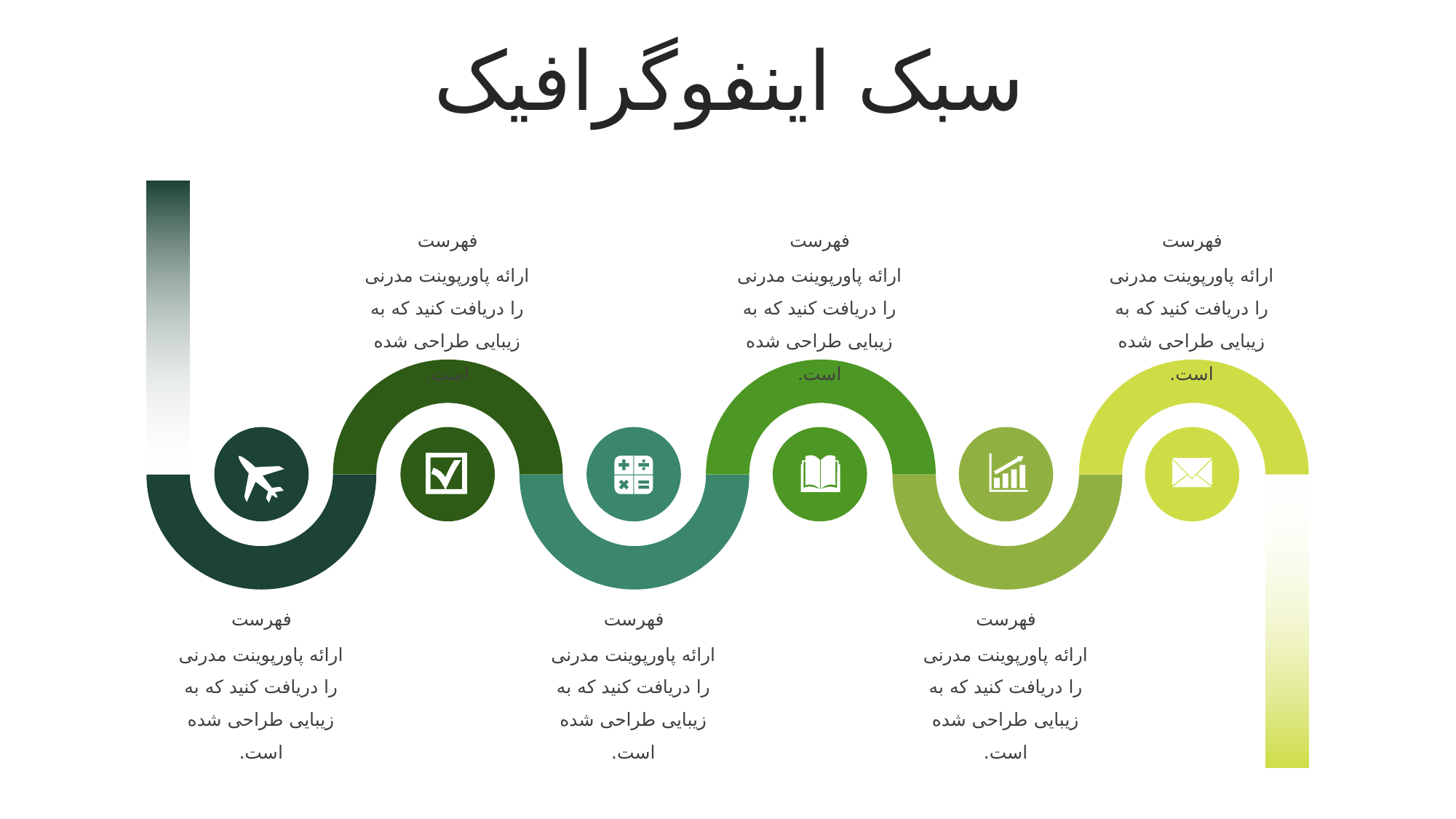

سبک اینفوگرافیک

فهرست
ارائه پاورپوینت مدرنی را دریافت کنید که به زیبایی طراحی شده است.
فهرست
ارائه پاورپوینت مدرنی را دریافت کنید که به زیبایی طراحی شده است.
فهرست
ارائه پاورپوینت مدرنی را دریافت کنید که به زیبایی طراحی شده است.

فهرست
ارائه پاورپوینت مدرنی را دریافت کنید که به زیبایی طراحی شده است.
فهرست
ارائه پاورپوینت مدرنی را دریافت کنید که به زیبایی طراحی شده است.
فهرست
ارائه پاورپوینت مدرنی را دریافت کنید که به زیبایی طراحی شده است.